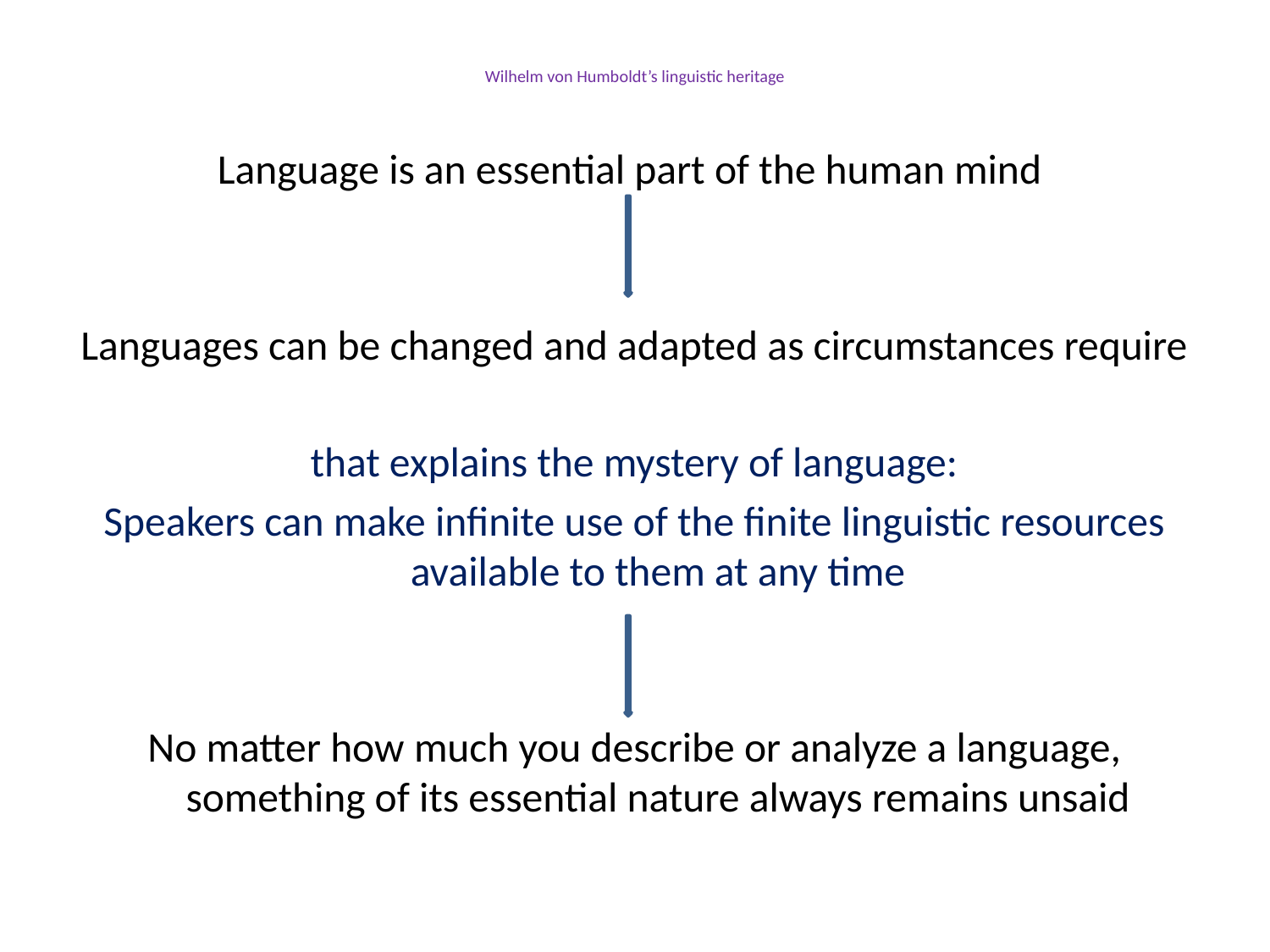

# Wilhelm von Humboldt’s linguistic heritage
Language is an essential part of the human mind

Languages can be changed and adapted as circumstances require

that explains the mystery of language:
Speakers can make infinite use of the finite linguistic resources available to them at any time

No matter how much you describe or analyze a language, something of its essential nature always remains unsaid